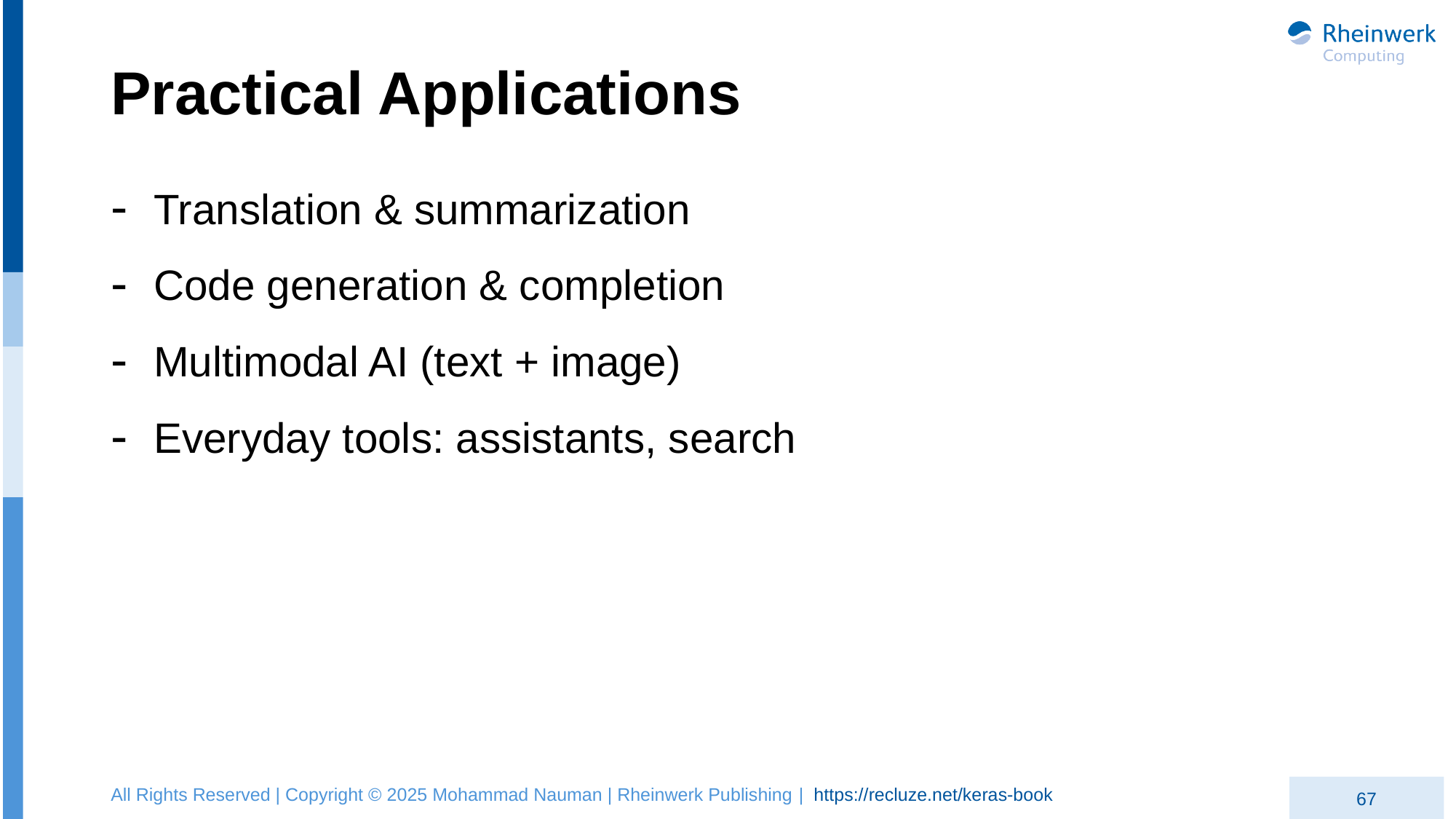

# Practical Applications
Translation & summarization
Code generation & completion
Multimodal AI (text + image)
Everyday tools: assistants, search